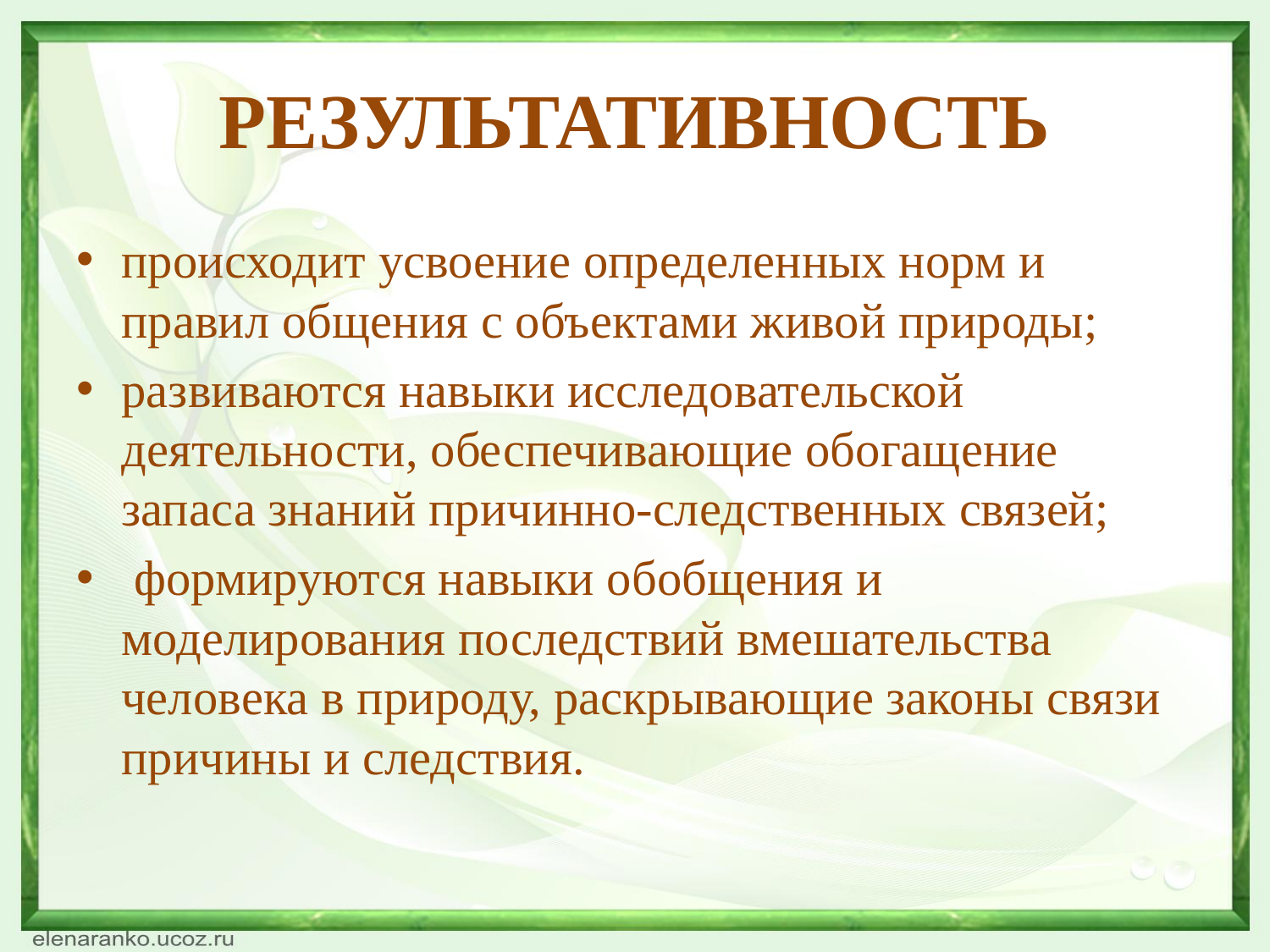

# РЕЗУЛЬТАТИВНОСТЬ
происходит усвоение определенных норм и правил общения с объектами живой природы;
развиваются навыки исследовательской деятельности, обеспечивающие обогащение запаса знаний причинно-следственных связей;
 формируются навыки обобщения и моделирования последствий вмешательства человека в природу, раскрывающие законы связи причины и следствия.